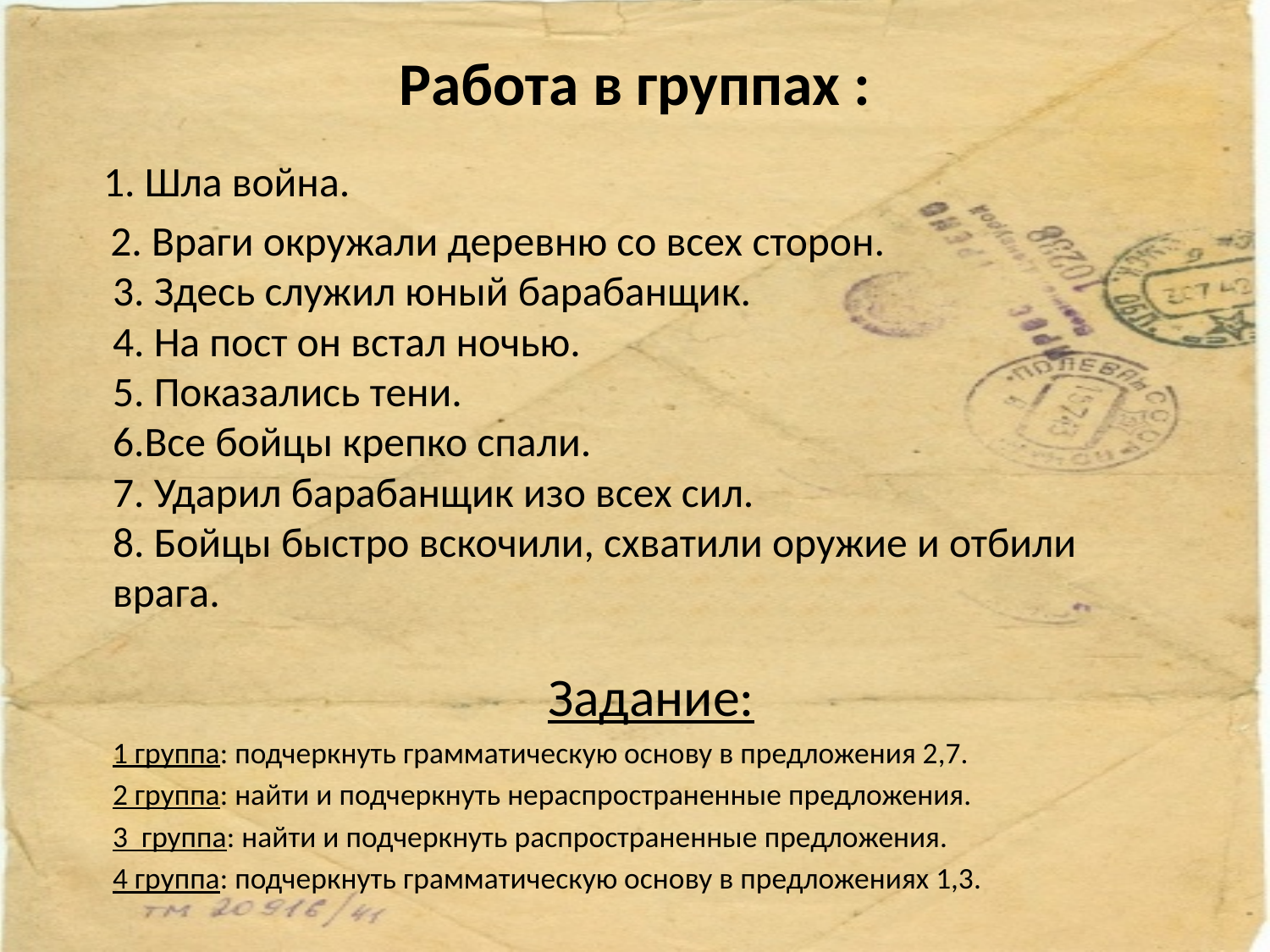

# Работа в группах :
       1. Шла война.
    2. Враги окружали деревню со всех сторон.
3. Здесь служил юный барабанщик.
4. На пост он встал ночью.
5. Показались тени.
6.Все бойцы крепко спали.
7. Ударил барабанщик изо всех сил.
8. Бойцы быстро вскочили, схватили оружие и отбили врага.
Задание:
	1 группа: подчеркнуть грамматическую основу в предложения 2,7.
	2 группа: найти и подчеркнуть нераспространенные предложения.
	3  группа: найти и подчеркнуть распространенные предложения.
	4 группа: подчеркнуть грамматическую основу в предложениях 1,3.